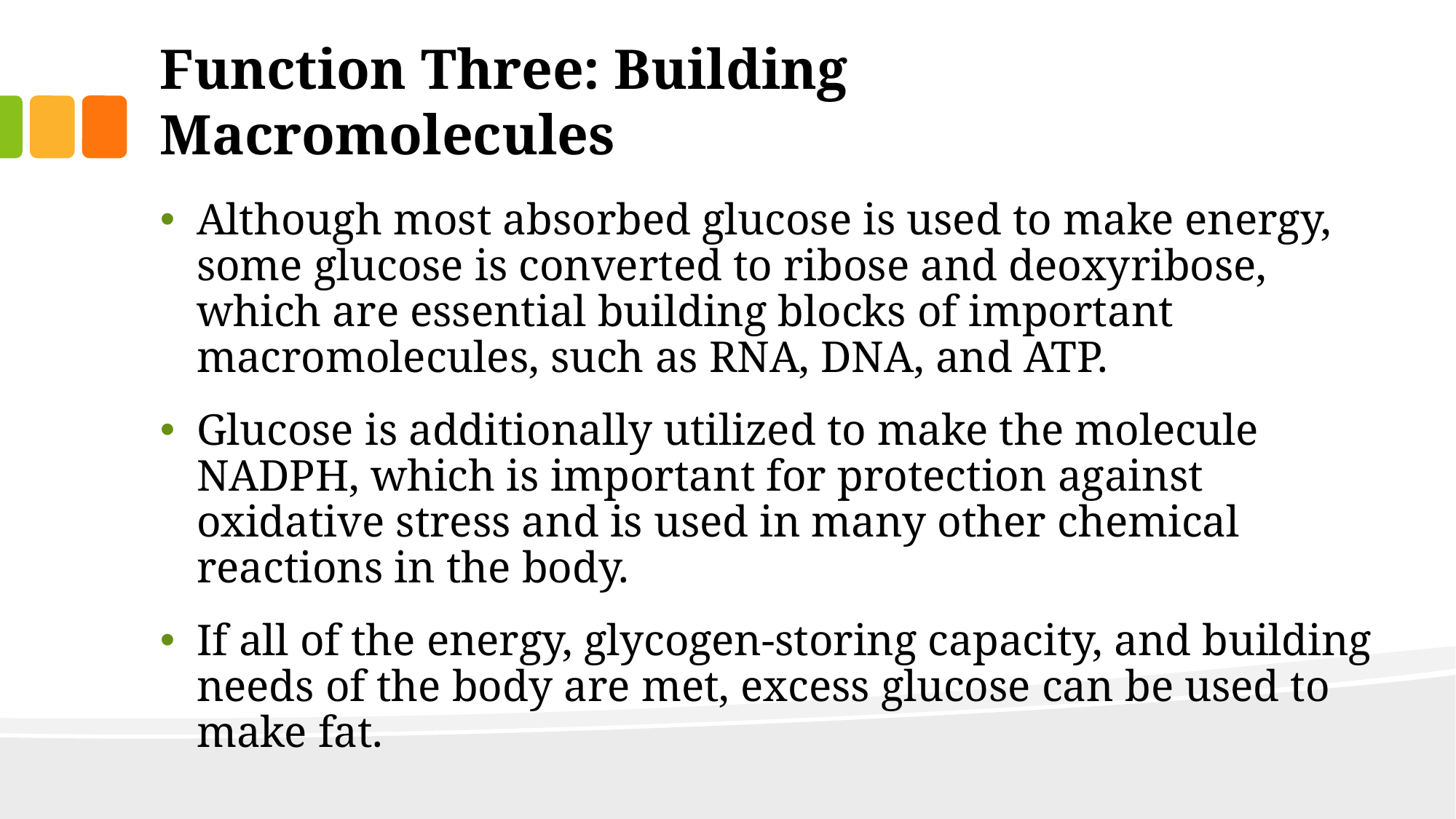

# Function Three: Building Macromolecules
Although most absorbed glucose is used to make energy, some glucose is converted to ribose and deoxyribose, which are essential building blocks of important macromolecules, such as RNA, DNA, and ATP.
Glucose is additionally utilized to make the molecule NADPH, which is important for protection against oxidative stress and is used in many other chemical reactions in the body.
If all of the energy, glycogen-storing capacity, and building needs of the body are met, excess glucose can be used to make fat.